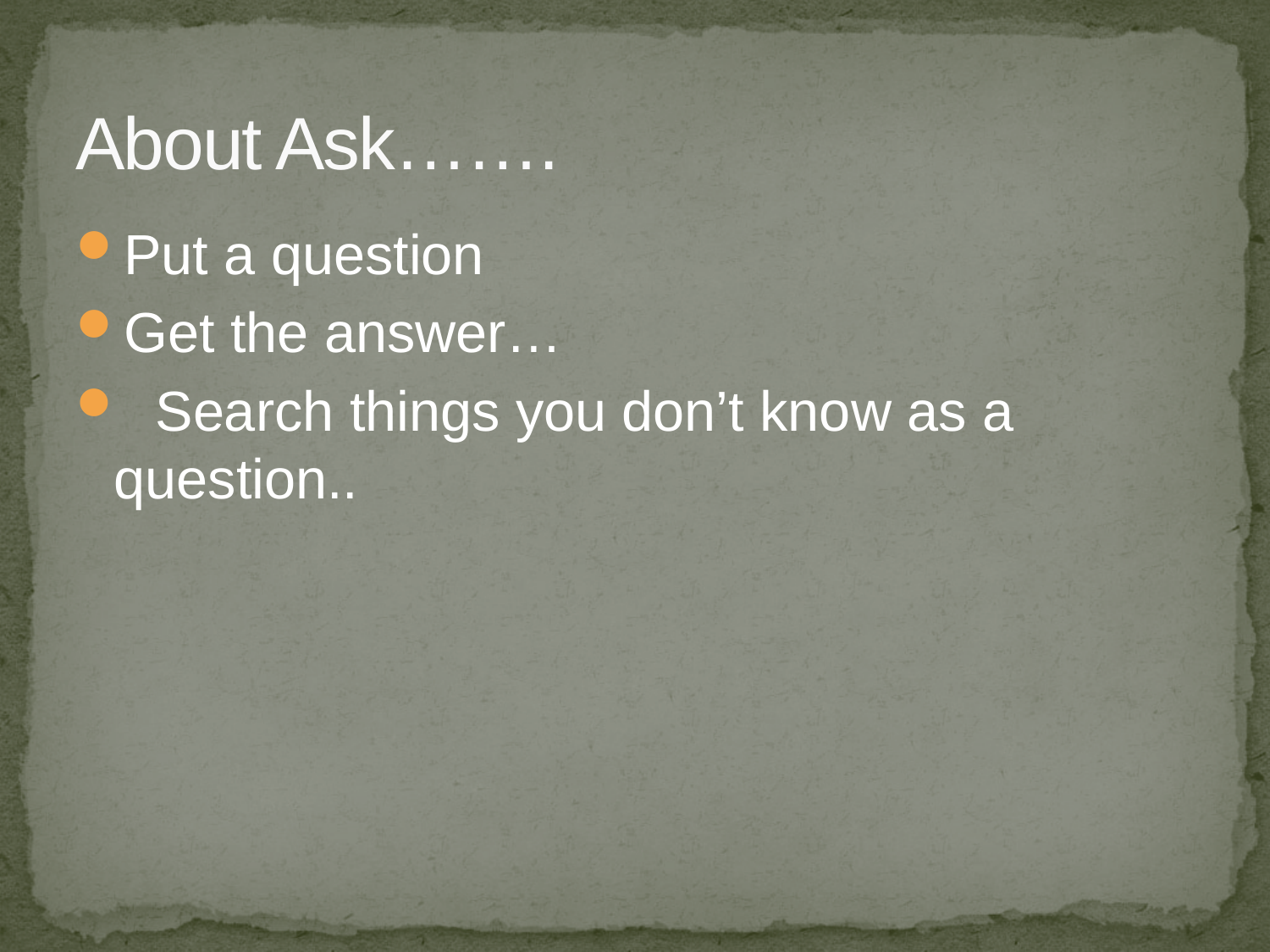

# About Ask…….
Put a question
Get the answer…
  Search things you don’t know as a question..